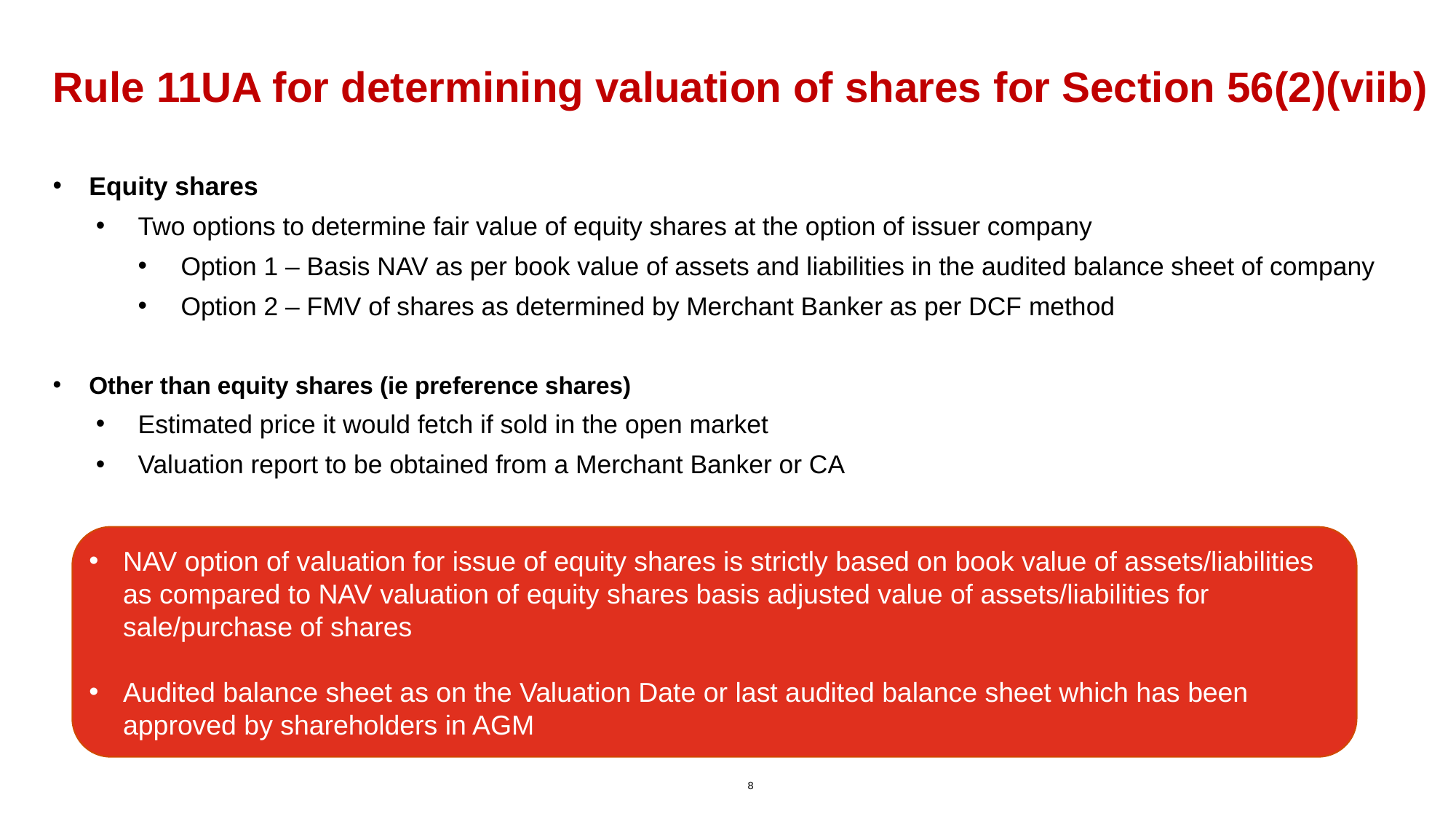

# Rule 11UA for determining valuation of shares for Section 56(2)(viib)
Equity shares
Two options to determine fair value of equity shares at the option of issuer company
Option 1 – Basis NAV as per book value of assets and liabilities in the audited balance sheet of company
Option 2 – FMV of shares as determined by Merchant Banker as per DCF method

Other than equity shares (ie preference shares)
Estimated price it would fetch if sold in the open market
Valuation report to be obtained from a Merchant Banker or CA

NAV option of valuation for issue of equity shares is strictly based on book value of assets/liabilities as compared to NAV valuation of equity shares basis adjusted value of assets/liabilities for sale/purchase of shares

Audited balance sheet as on the Valuation Date or last audited balance sheet which has been approved by shareholders in AGM
8